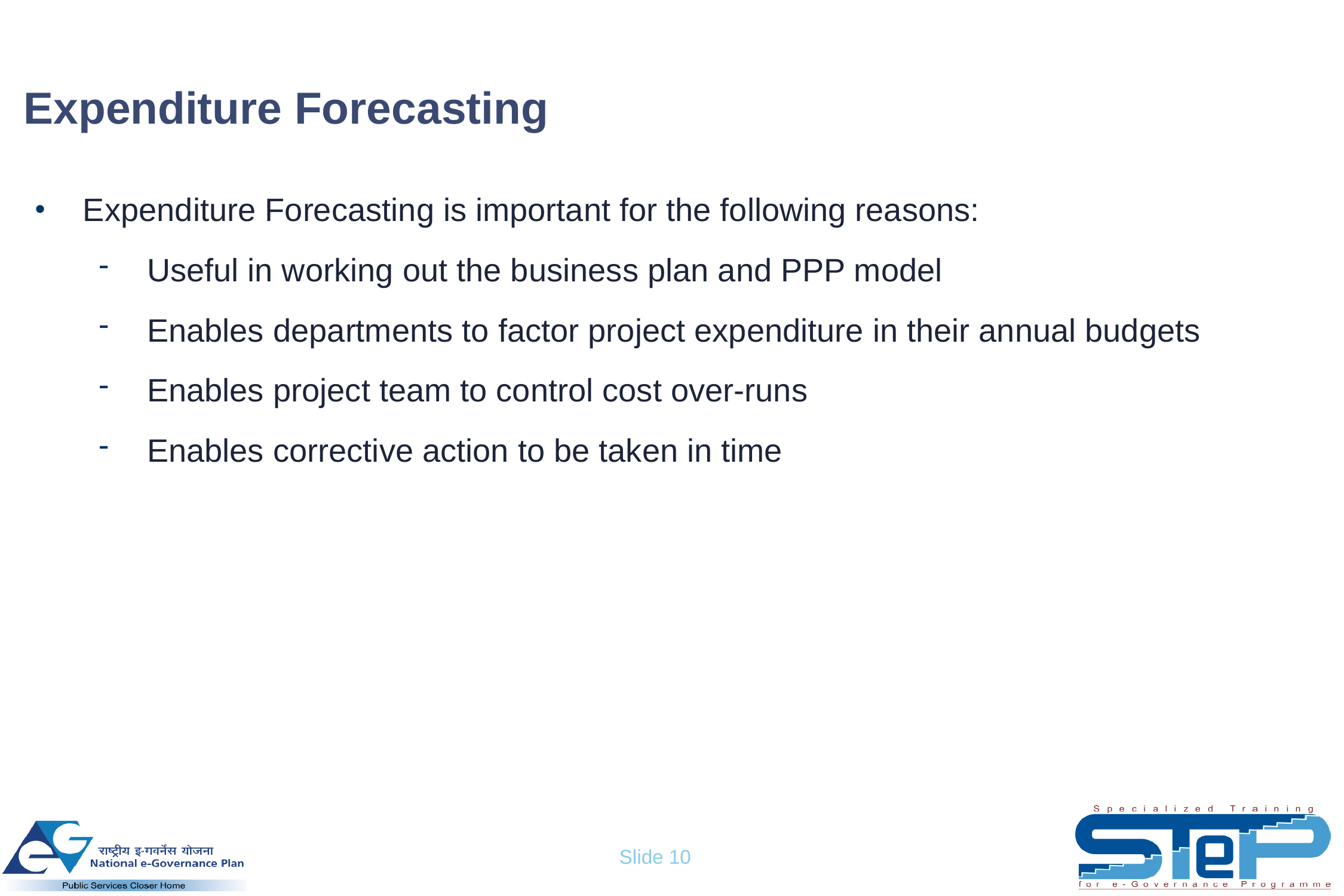

# Expenditure Forecasting
Expenditure Forecasting is important for the following reasons:
Useful in working out the business plan and PPP model
Enables departments to factor project expenditure in their annual budgets
Enables project team to control cost over-runs
Enables corrective action to be taken in time